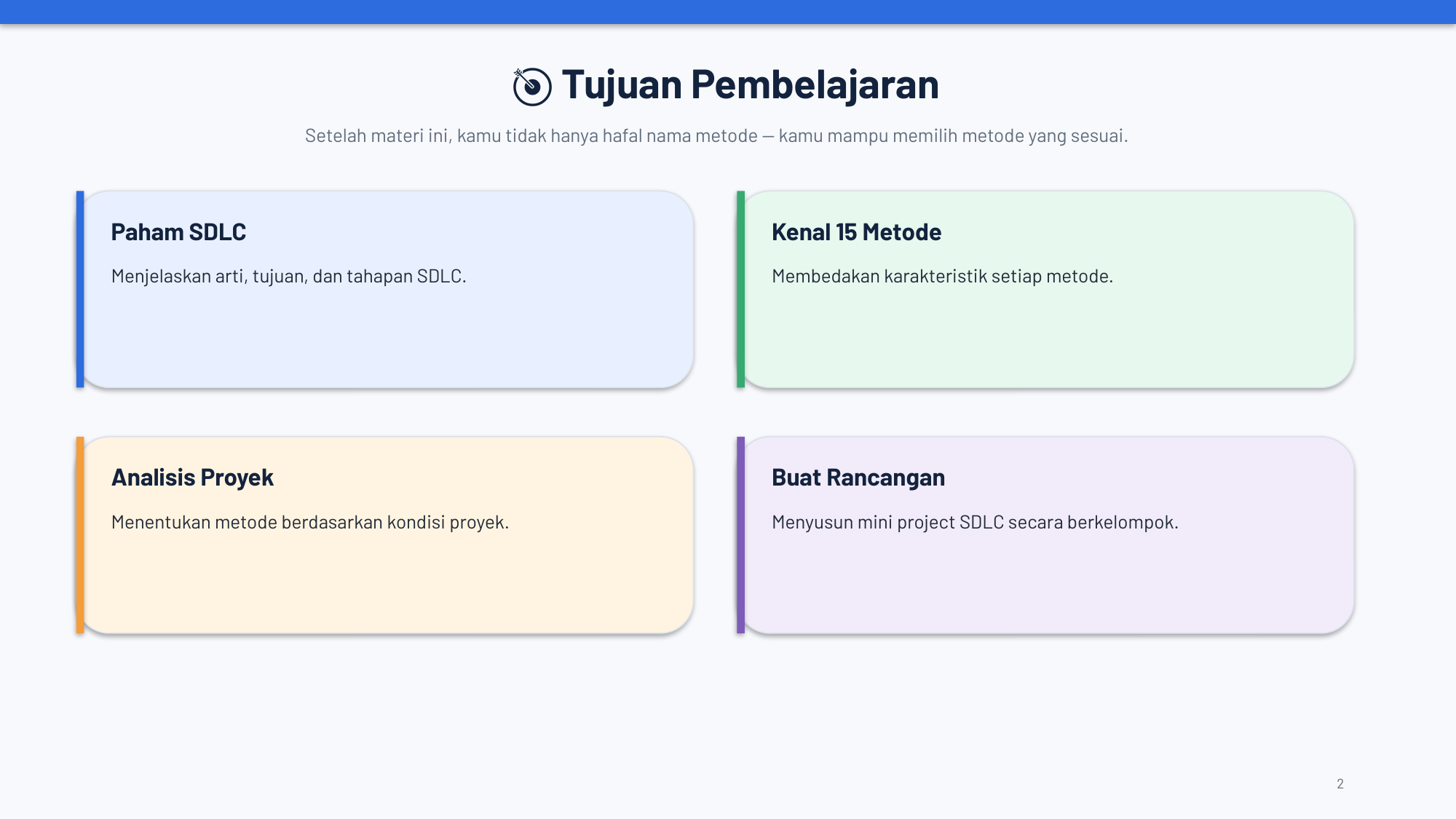

🎯 Tujuan Pembelajaran
Setelah materi ini, kamu tidak hanya hafal nama metode — kamu mampu memilih metode yang sesuai.

Paham SDLC
Kenal 15 Metode
Menjelaskan arti, tujuan, dan tahapan SDLC.
Membedakan karakteristik setiap metode.

Analisis Proyek
Buat Rancangan
Menentukan metode berdasarkan kondisi proyek.
Menyusun mini project SDLC secara berkelompok.
2